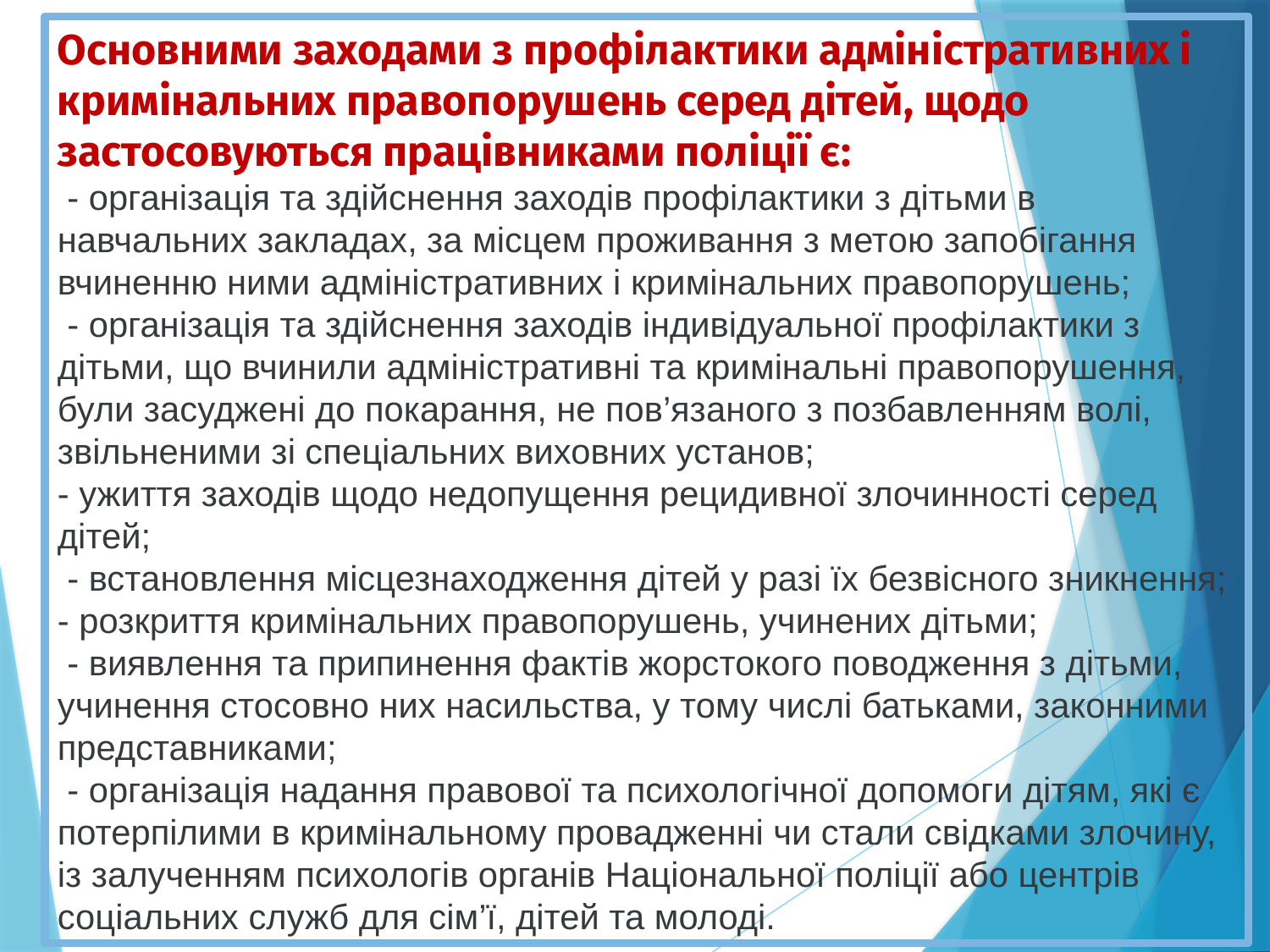

Основними заходами з профілактики адміністративних і кримінальних правопорушень серед дітей, щодо застосовуються працівниками поліції є:
 - організація та здійснення заходів профілактики з дітьми в навчальних закладах, за місцем проживання з метою запобігання вчиненню ними адміністративних і кримінальних правопорушень;
 - організація та здійснення заходів індивідуальної профілактики з дітьми, що вчинили адміністративні та кримінальні правопорушення, були засуджені до покарання, не пов’язаного з позбавленням волі, звільненими зі спеціальних виховних установ;
- ужиття заходів щодо недопущення рецидивної злочинності серед дітей;
 - встановлення місцезнаходження дітей у разі їх безвісного зникнення;
- розкриття кримінальних правопорушень, учинених дітьми;
 - виявлення та припинення фактів жорстокого поводження з дітьми, учинення стосовно них насильства, у тому числі батьками, законними представниками;
 - організація надання правової та психологічної допомоги дітям, які є потерпілими в кримінальному провадженні чи стали свідками злочину, із залученням психологів органів Національної поліції або центрів соціальних служб для сім’ї, дітей та молоді.